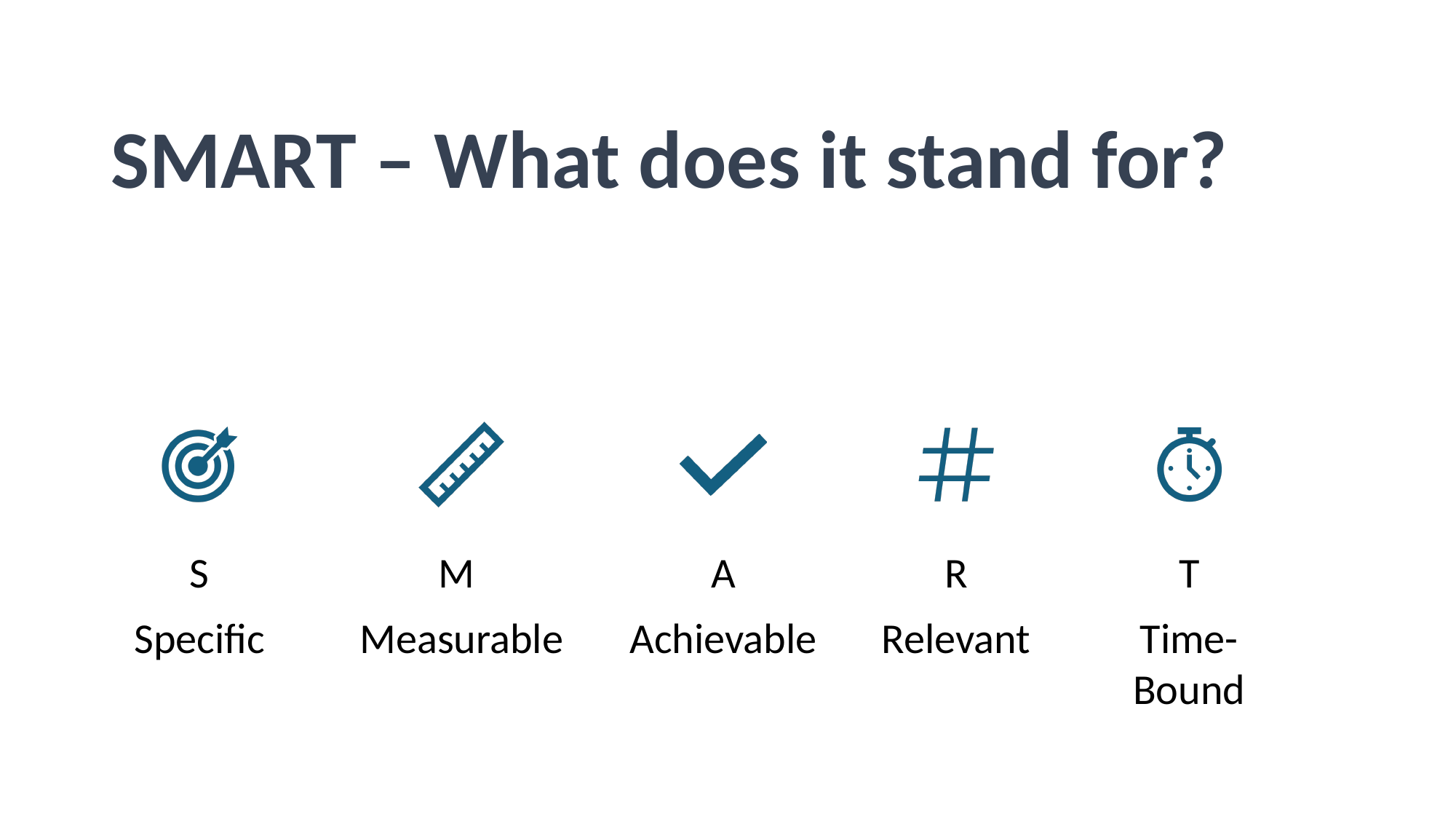

# SMART – What does it stand for?
S
Specific
M
Measurable
A
Achievable
R
Relevant
T
Time-Bound